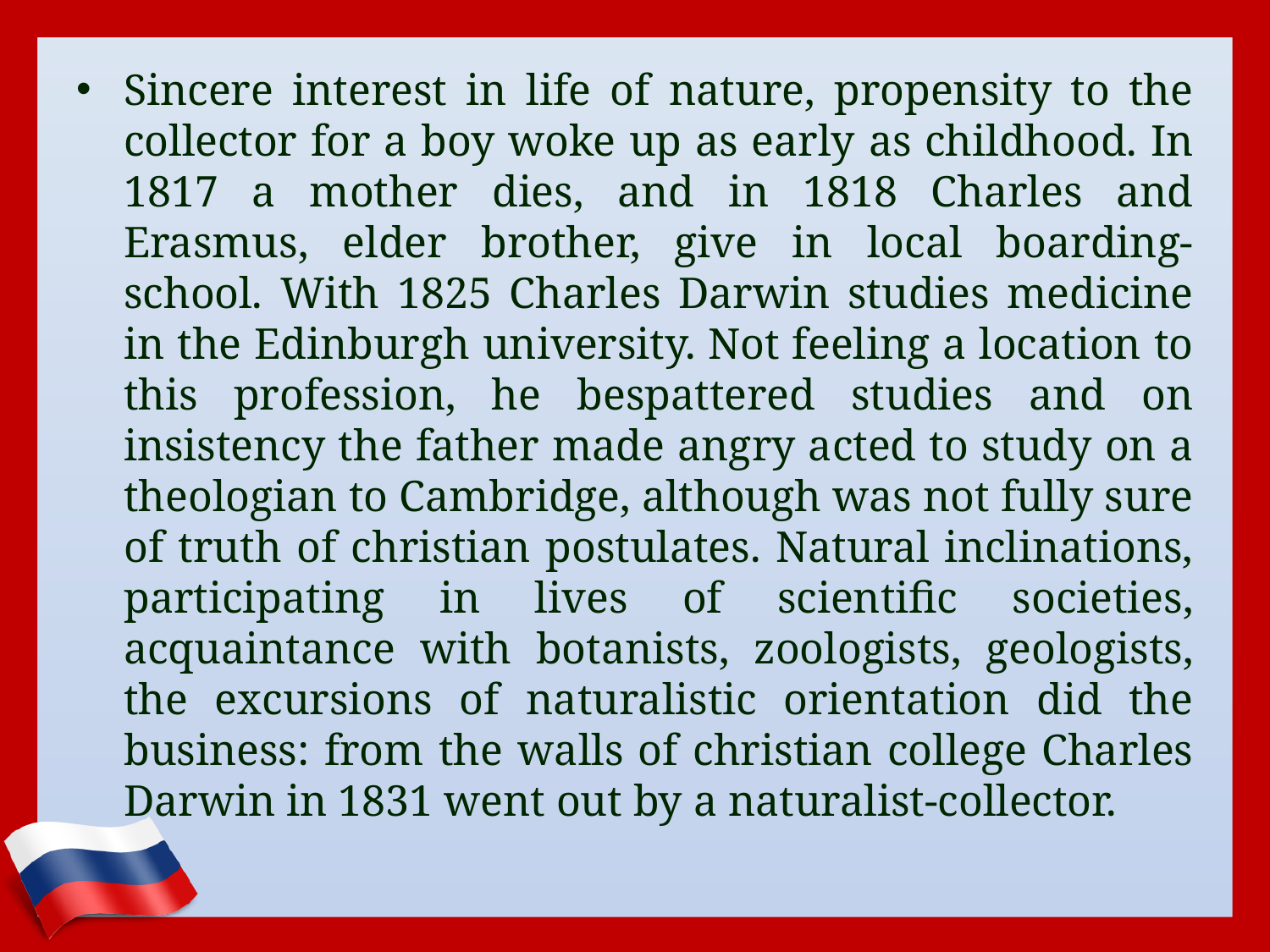

Sincere interest in life of nature, propensity to the collector for a boy woke up as early as childhood. In 1817 a mother dies, and in 1818 Charles and Erasmus, elder brother, give in local boarding-school. With 1825 Charles Darwin studies medicine in the Edinburgh university. Not feeling a location to this profession, he bespattered studies and on insistency the father made angry acted to study on a theologian to Cambridge, although was not fully sure of truth of christian postulates. Natural inclinations, participating in lives of scientific societies, acquaintance with botanists, zoologists, geologists, the excursions of naturalistic orientation did the business: from the walls of christian college Charles Darwin in 1831 went out by a naturalist-collector.